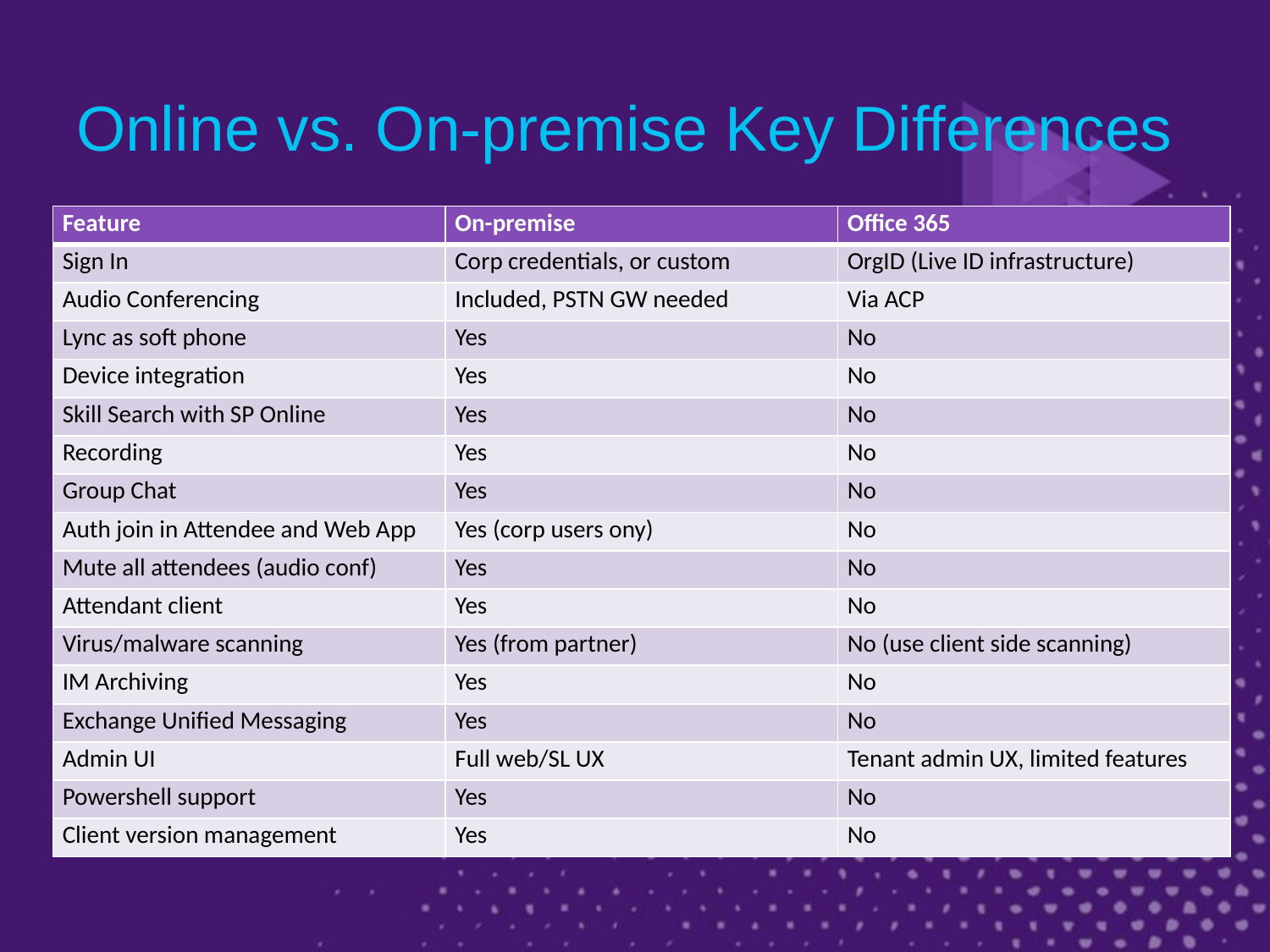

# Online vs. On-premise Key Differences
| Feature | On-premise | Office 365 |
| --- | --- | --- |
| Sign In | Corp credentials, or custom | OrgID (Live ID infrastructure) |
| Audio Conferencing | Included, PSTN GW needed | Via ACP |
| Lync as soft phone | Yes | No |
| Device integration | Yes | No |
| Skill Search with SP Online | Yes | No |
| Recording | Yes | No |
| Group Chat | Yes | No |
| Auth join in Attendee and Web App | Yes (corp users ony) | No |
| Mute all attendees (audio conf) | Yes | No |
| Attendant client | Yes | No |
| Virus/malware scanning | Yes (from partner) | No (use client side scanning) |
| IM Archiving | Yes | No |
| Exchange Unified Messaging | Yes | No |
| Admin UI | Full web/SL UX | Tenant admin UX, limited features |
| Powershell support | Yes | No |
| Client version management | Yes | No |